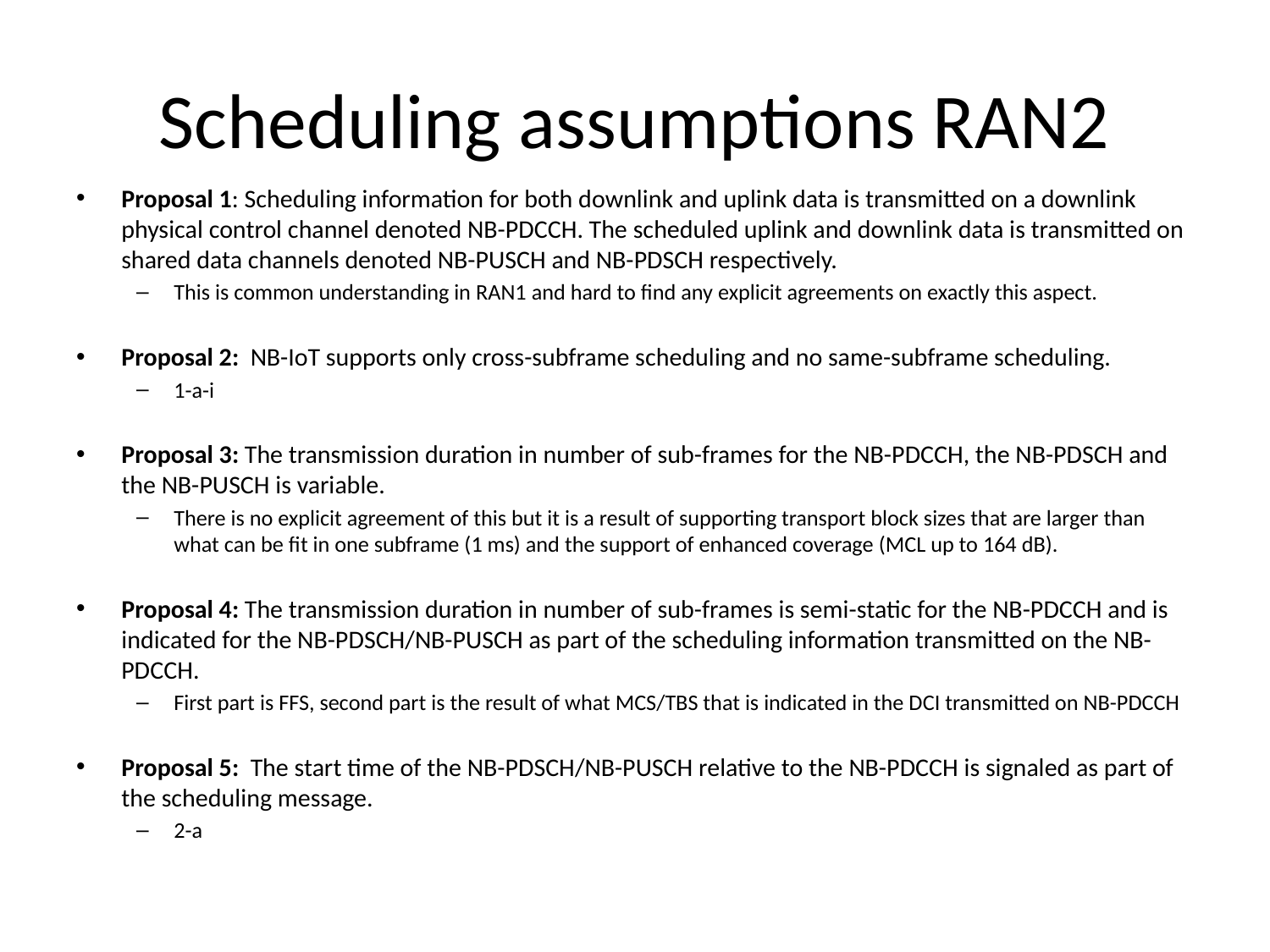

# Scheduling assumptions RAN2
Proposal 1: Scheduling information for both downlink and uplink data is transmitted on a downlink physical control channel denoted NB-PDCCH. The scheduled uplink and downlink data is transmitted on shared data channels denoted NB-PUSCH and NB-PDSCH respectively.
This is common understanding in RAN1 and hard to find any explicit agreements on exactly this aspect.

Proposal 2:  NB-IoT supports only cross-subframe scheduling and no same-subframe scheduling.
1-a-i

Proposal 3: The transmission duration in number of sub-frames for the NB-PDCCH, the NB-PDSCH and the NB-PUSCH is variable.
There is no explicit agreement of this but it is a result of supporting transport block sizes that are larger than what can be fit in one subframe (1 ms) and the support of enhanced coverage (MCL up to 164 dB).

Proposal 4: The transmission duration in number of sub-frames is semi-static for the NB-PDCCH and is indicated for the NB-PDSCH/NB-PUSCH as part of the scheduling information transmitted on the NB-PDCCH.
First part is FFS, second part is the result of what MCS/TBS that is indicated in the DCI transmitted on NB-PDCCH

Proposal 5:  The start time of the NB-PDSCH/NB-PUSCH relative to the NB-PDCCH is signaled as part of the scheduling message.
2-a